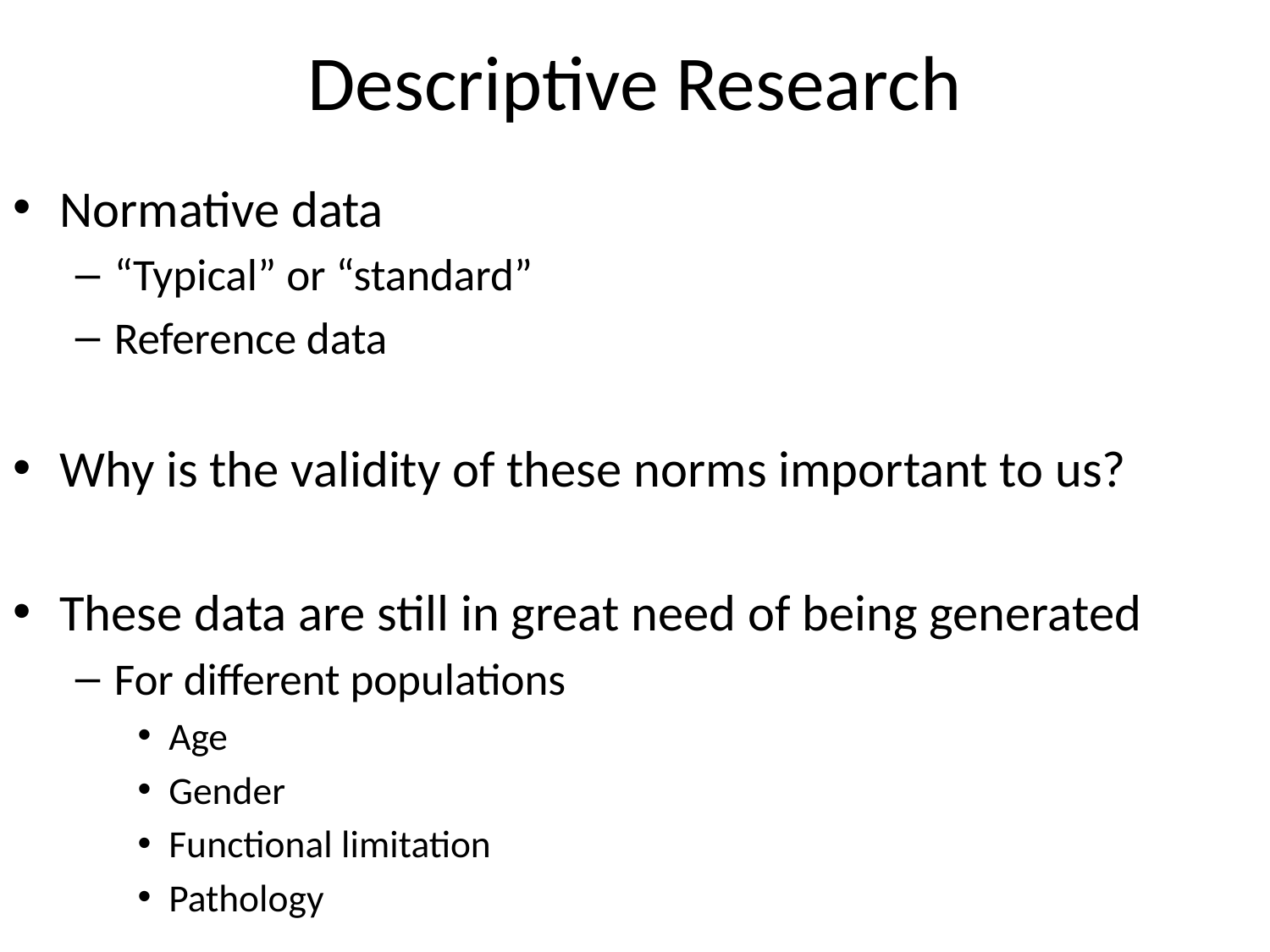

# Descriptive Research
Normative data
“Typical” or “standard”
Reference data

Why is the validity of these norms important to us?

These data are still in great need of being generated
For different populations
Age
Gender
Functional limitation
Pathology